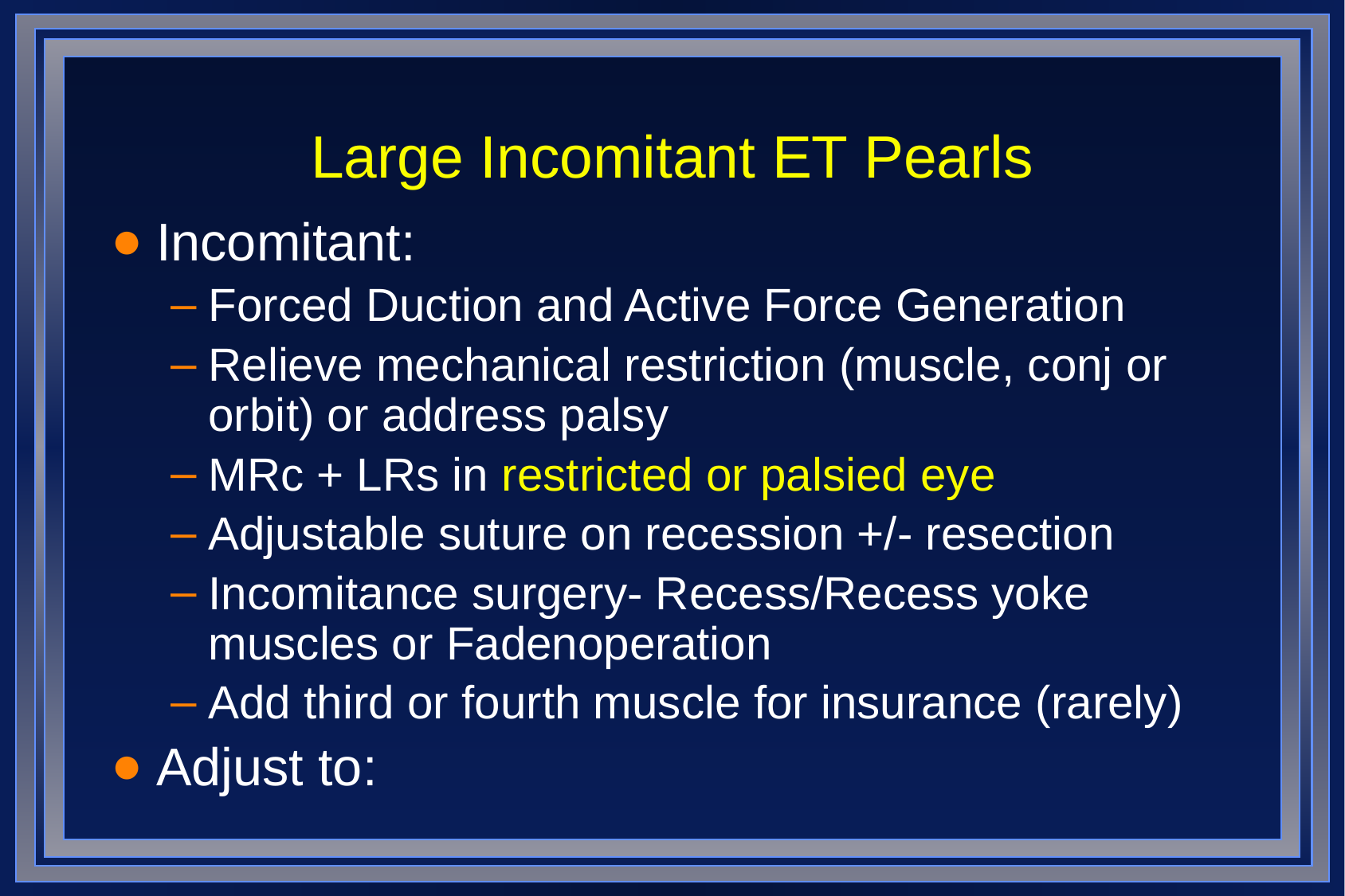

# Large Incomitant ET Pearls
Incomitant:
Forced Duction and Active Force Generation
Relieve mechanical restriction (muscle, conj or orbit) or address palsy
MRc + LRs in restricted or palsied eye
Adjustable suture on recession +/- resection
Incomitance surgery- Recess/Recess yoke muscles or Fadenoperation
Add third or fourth muscle for insurance (rarely)
Adjust to: